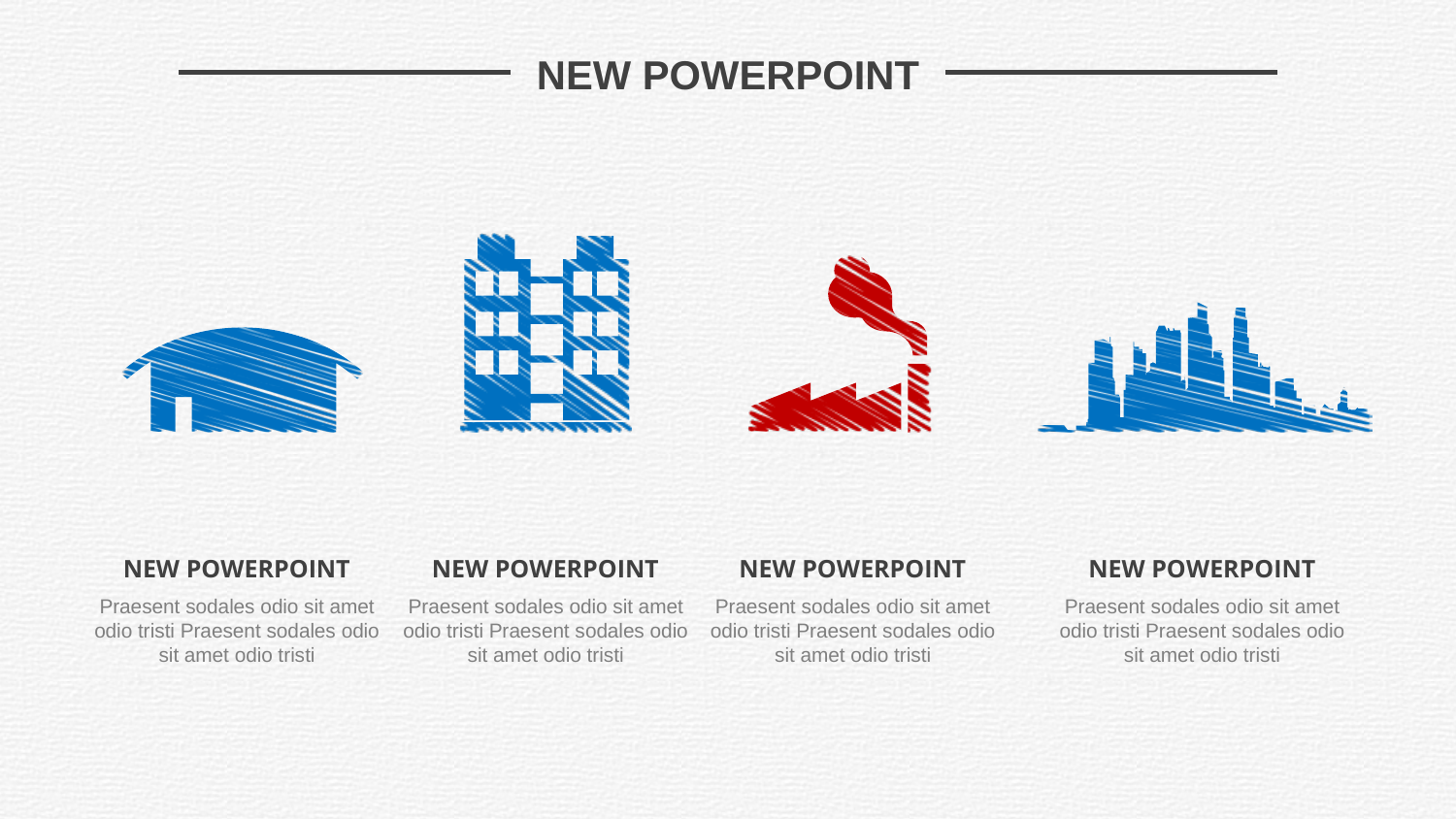

NEW POWERPOINT

NEW POWERPOINT
Praesent sodales odio sit amet odio tristi Praesent sodales odio sit amet odio tristi
NEW POWERPOINT
Praesent sodales odio sit amet odio tristi Praesent sodales odio sit amet odio tristi
NEW POWERPOINT
Praesent sodales odio sit amet odio tristi Praesent sodales odio sit amet odio tristi
NEW POWERPOINT
Praesent sodales odio sit amet odio tristi Praesent sodales odio sit amet odio tristi